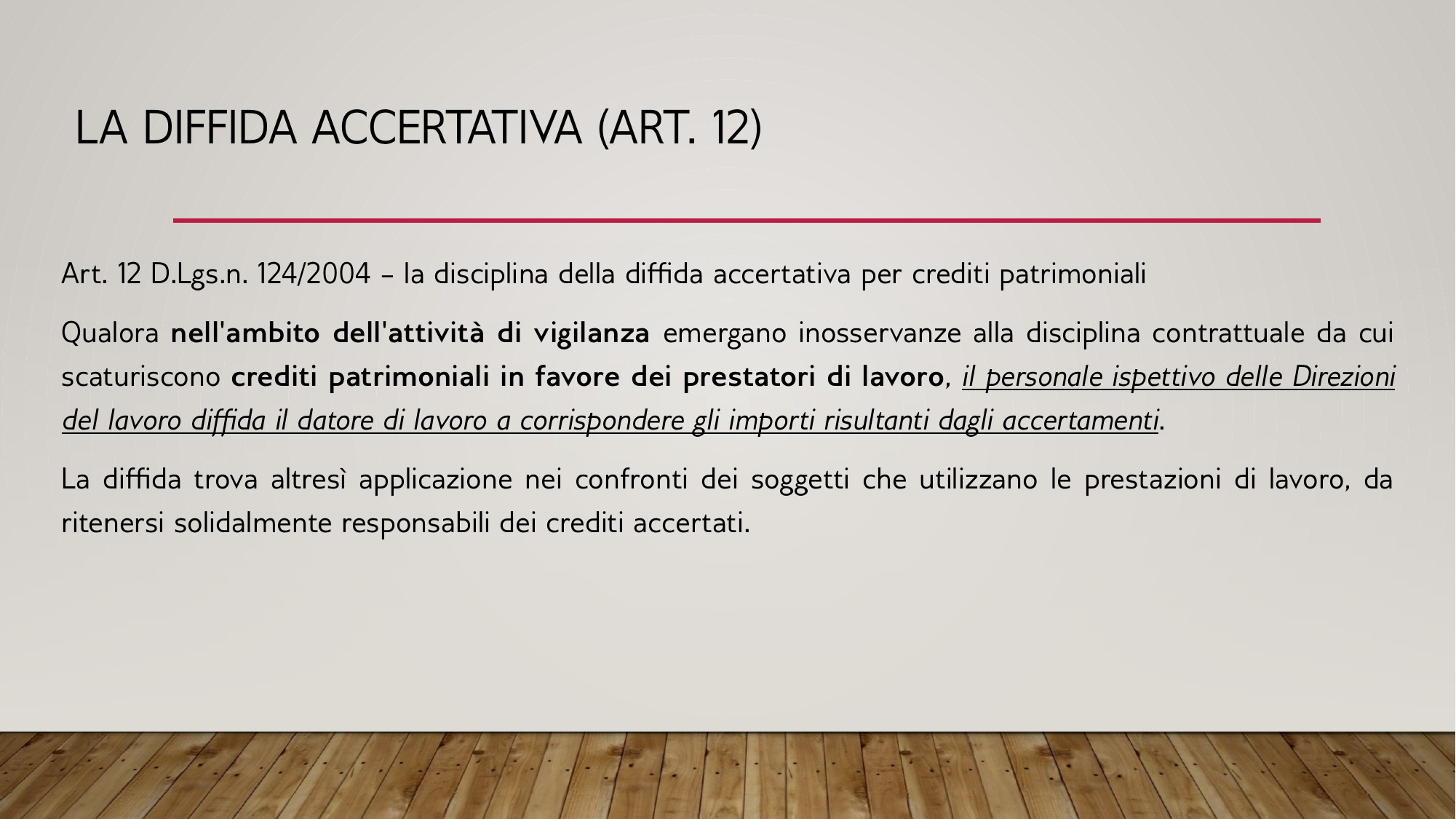

# La diffida accertativa (art. 12)
Art. 12 D.Lgs.n. 124/2004 – la disciplina della diffida accertativa per crediti patrimoniali
Qualora nell'ambito dell'attività di vigilanza emergano inosservanze alla disciplina contrattuale da cui scaturiscono crediti patrimoniali in favore dei prestatori di lavoro, il personale ispettivo delle Direzioni del lavoro diffida il datore di lavoro a corrispondere gli importi risultanti dagli accertamenti.
La diffida trova altresì applicazione nei confronti dei soggetti che utilizzano le prestazioni di lavoro, da ritenersi solidalmente responsabili dei crediti accertati.